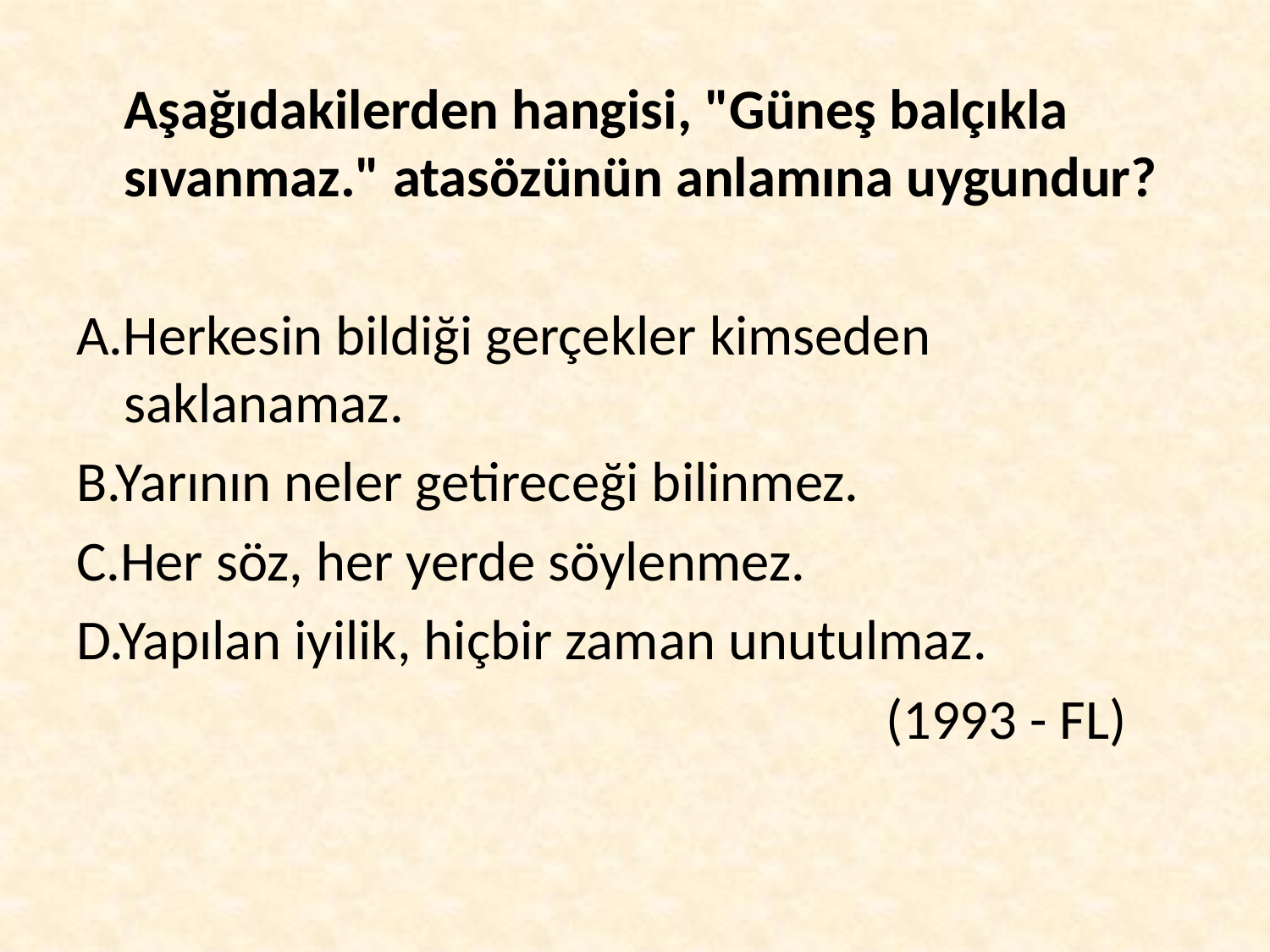

Aşağıdakilerden hangisi, "Güneş balçıkla sıvanmaz." atasözünün anlamına uygundur?

A.Herkesin bildiği gerçekler kimseden saklanamaz.
B.Yarının neler getireceği bilinmez.
C.Her söz, her yerde söylenmez.
D.Yapılan iyilik, hiçbir zaman unutulmaz.
							(1993 - FL)